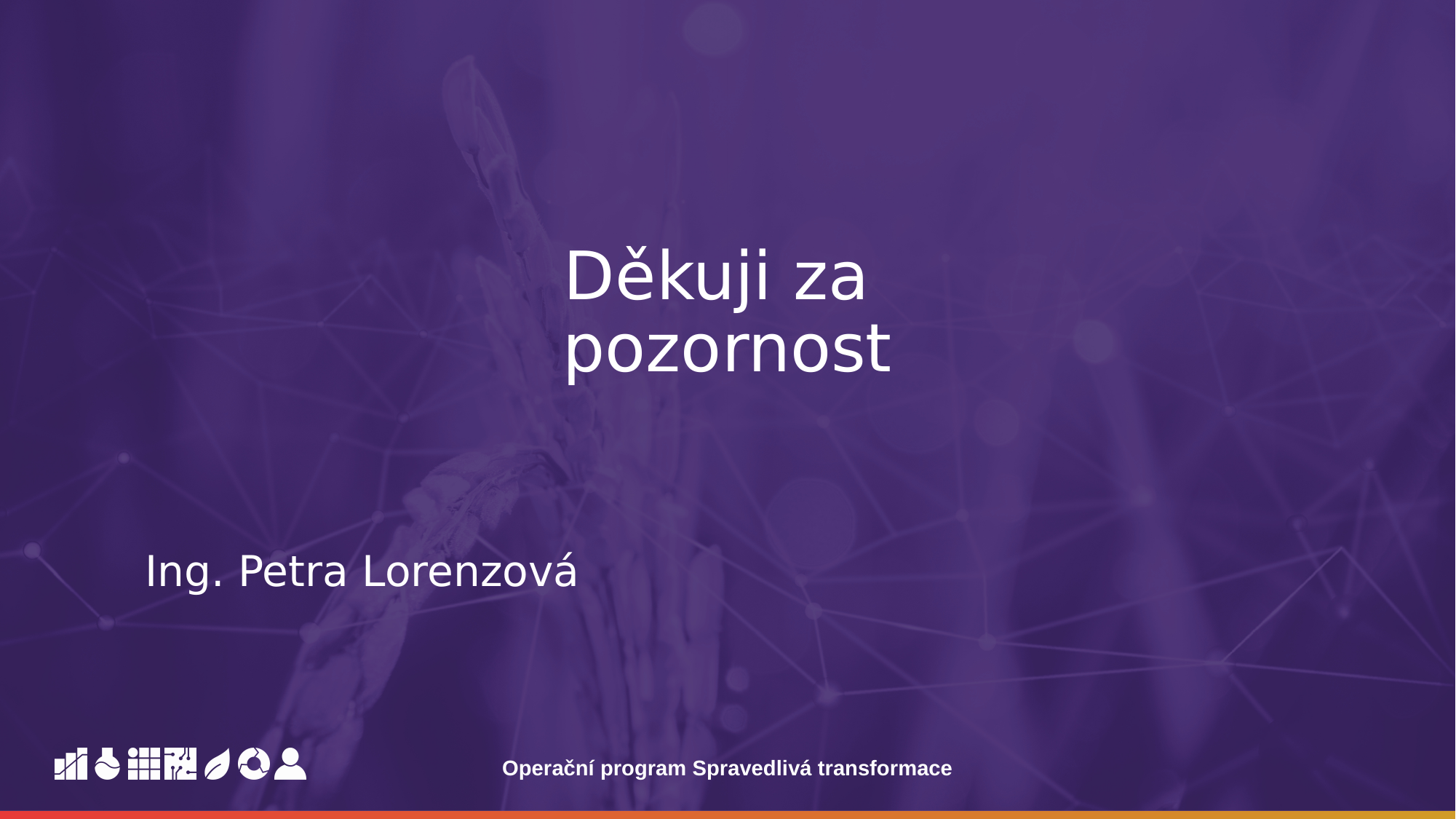

# Děkuji za pozornost
Ing. Petra Lorenzová